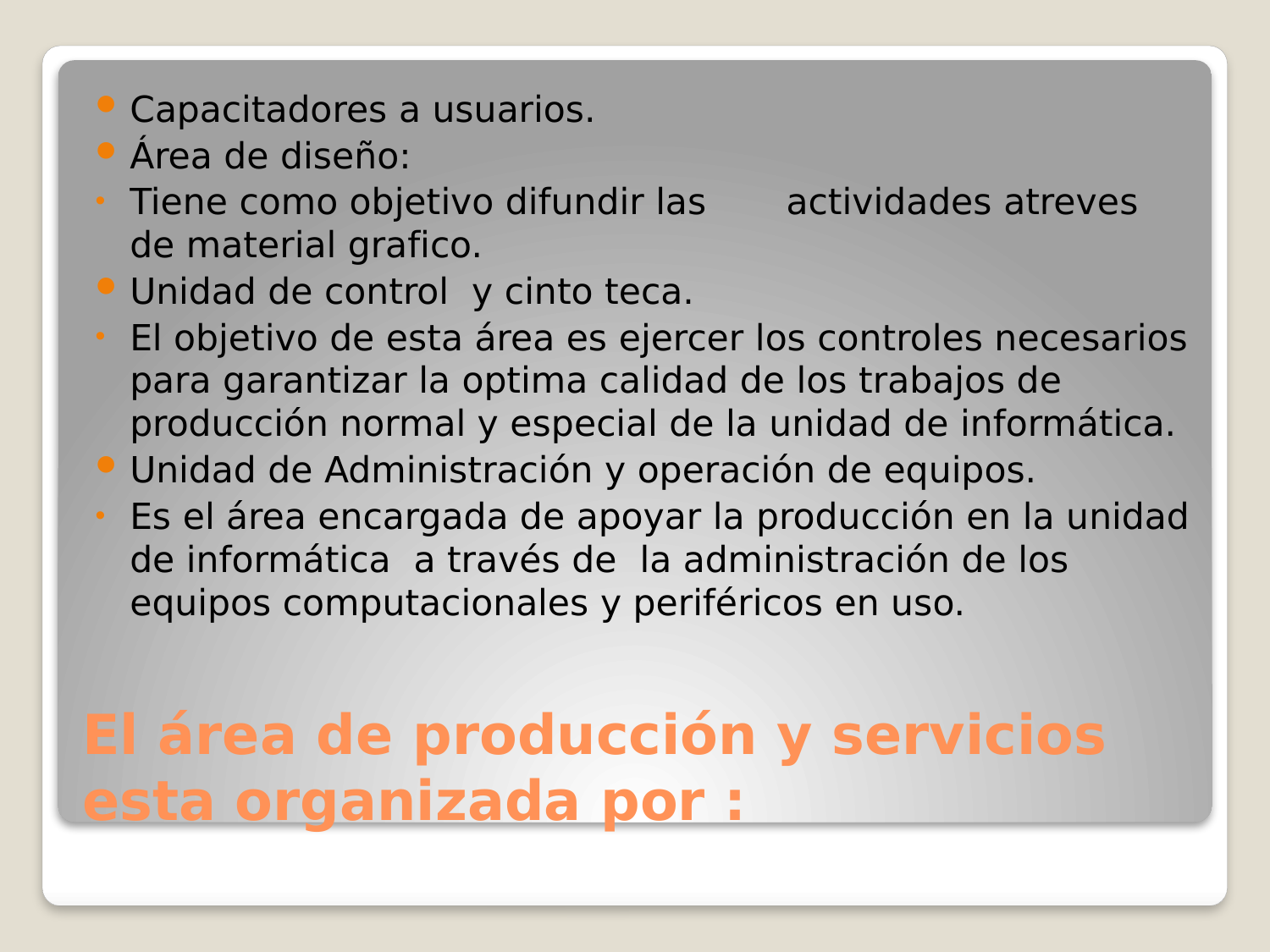

Capacitadores a usuarios.
Área de diseño:
Tiene como objetivo difundir las       actividades atreves de material grafico.
Unidad de control  y cinto teca.
El objetivo de esta área es ejercer los controles necesarios para garantizar la optima calidad de los trabajos de producción normal y especial de la unidad de informática.
Unidad de Administración y operación de equipos.
Es el área encargada de apoyar la producción en la unidad de informática  a través de  la administración de los equipos computacionales y periféricos en uso.

# El área de producción y servicios esta organizada por :